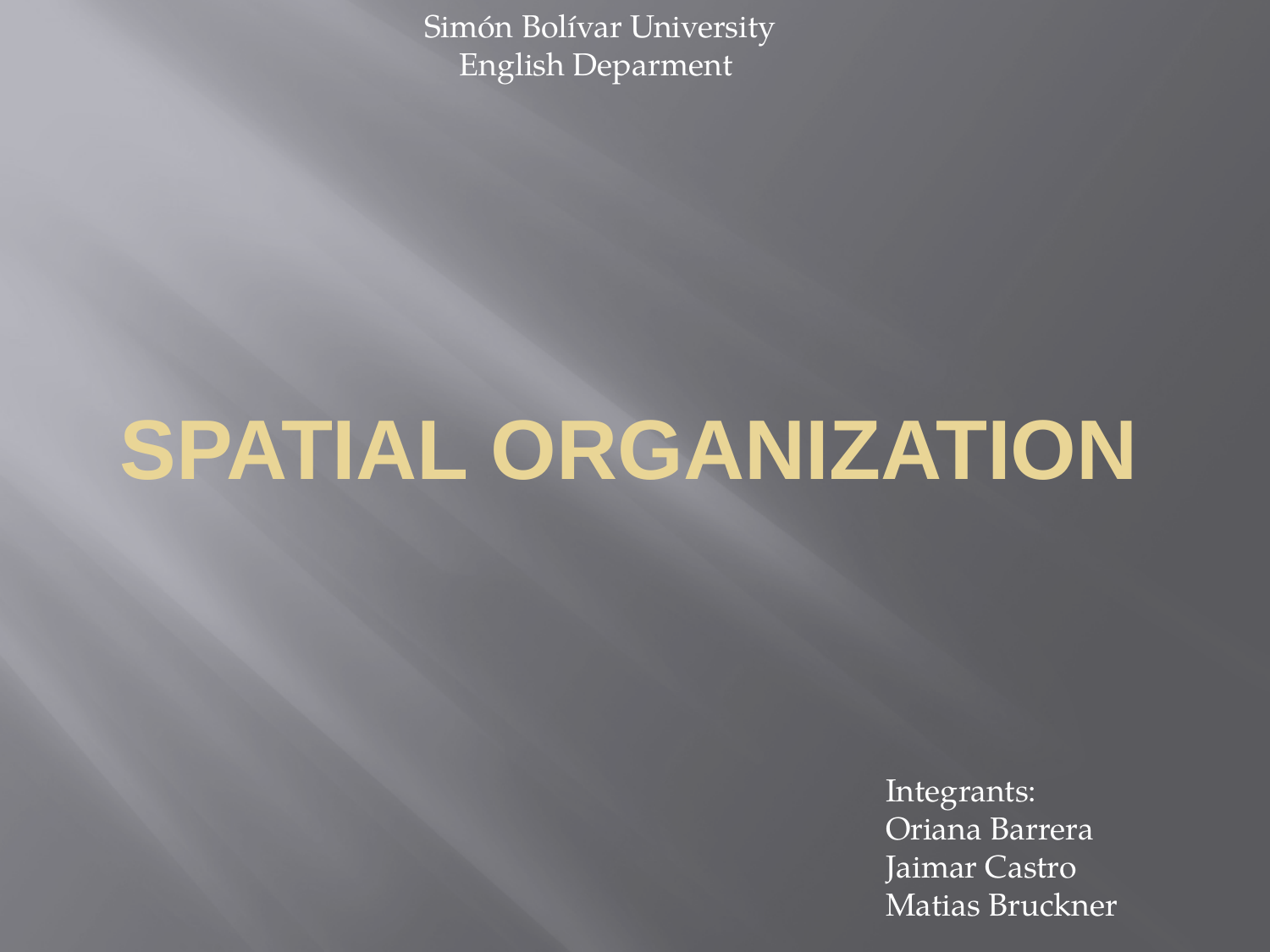

Simón Bolívar University
English Deparment
Spatial Organization
Integrants:
Oriana Barrera
Jaimar Castro
Matias Bruckner